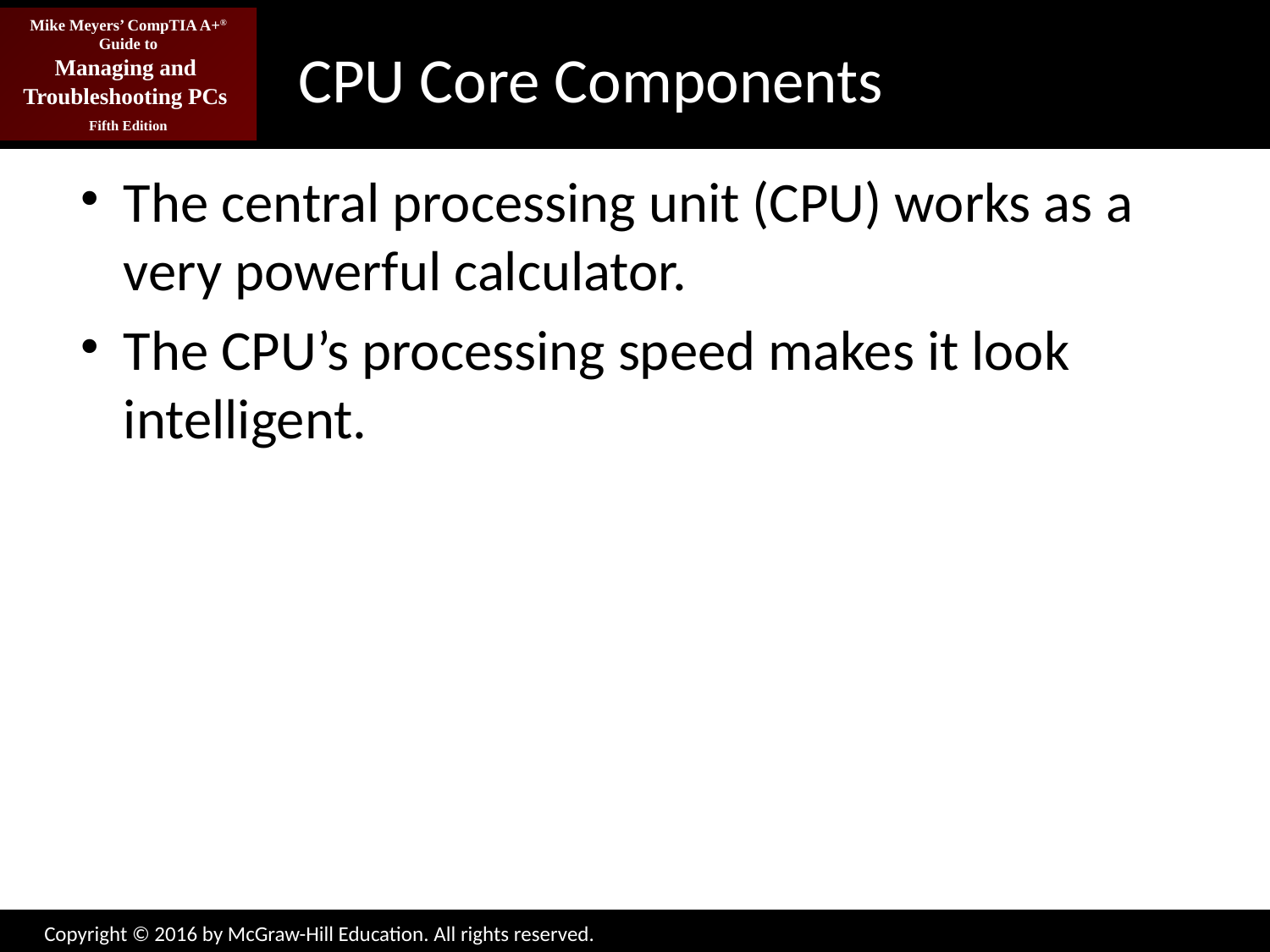

# CPU Core Components
The central processing unit (CPU) works as a very powerful calculator.
The CPU’s processing speed makes it look intelligent.